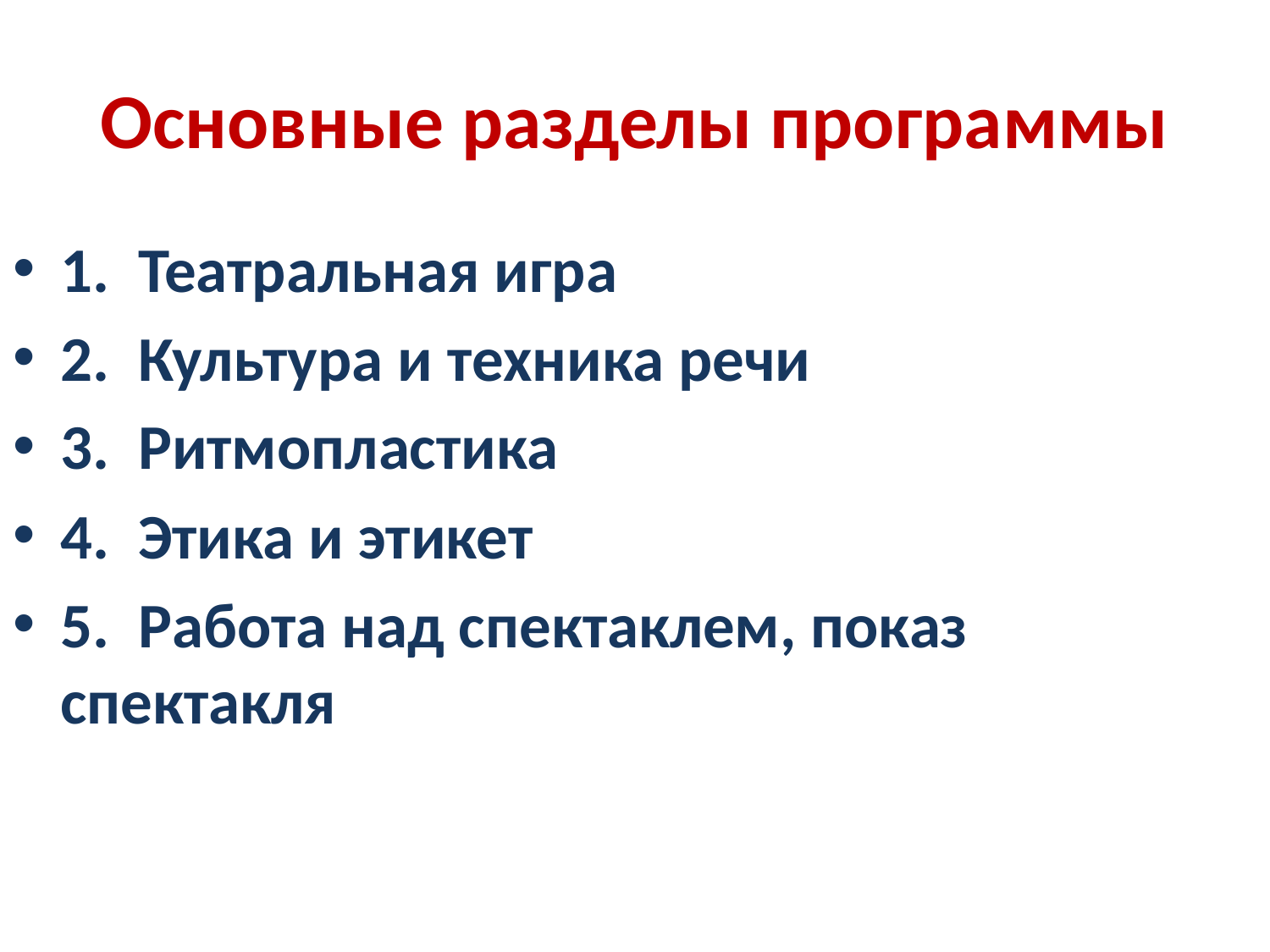

# Основные разделы программы
1.  Театральная игра
2.  Культура и техника речи
3.  Ритмопластика
4.  Этика и этикет
5.  Работа над спектаклем, показ спектакля